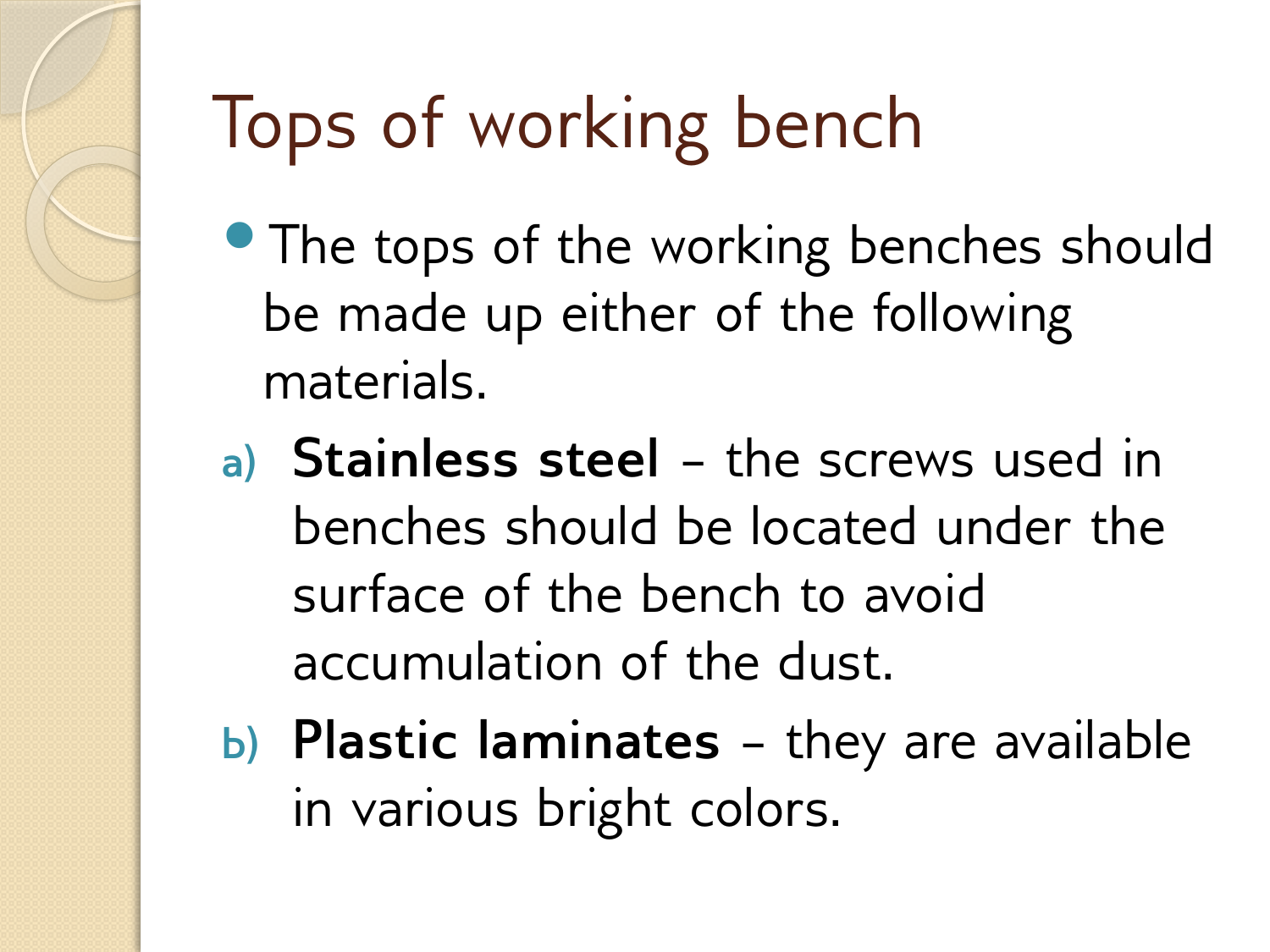

# Tops of working bench
The tops of the working benches should be made up either of the following materials.
Stainless steel – the screws used in benches should be located under the surface of the bench to avoid accumulation of the dust.
Plastic laminates – they are available in various bright colors.